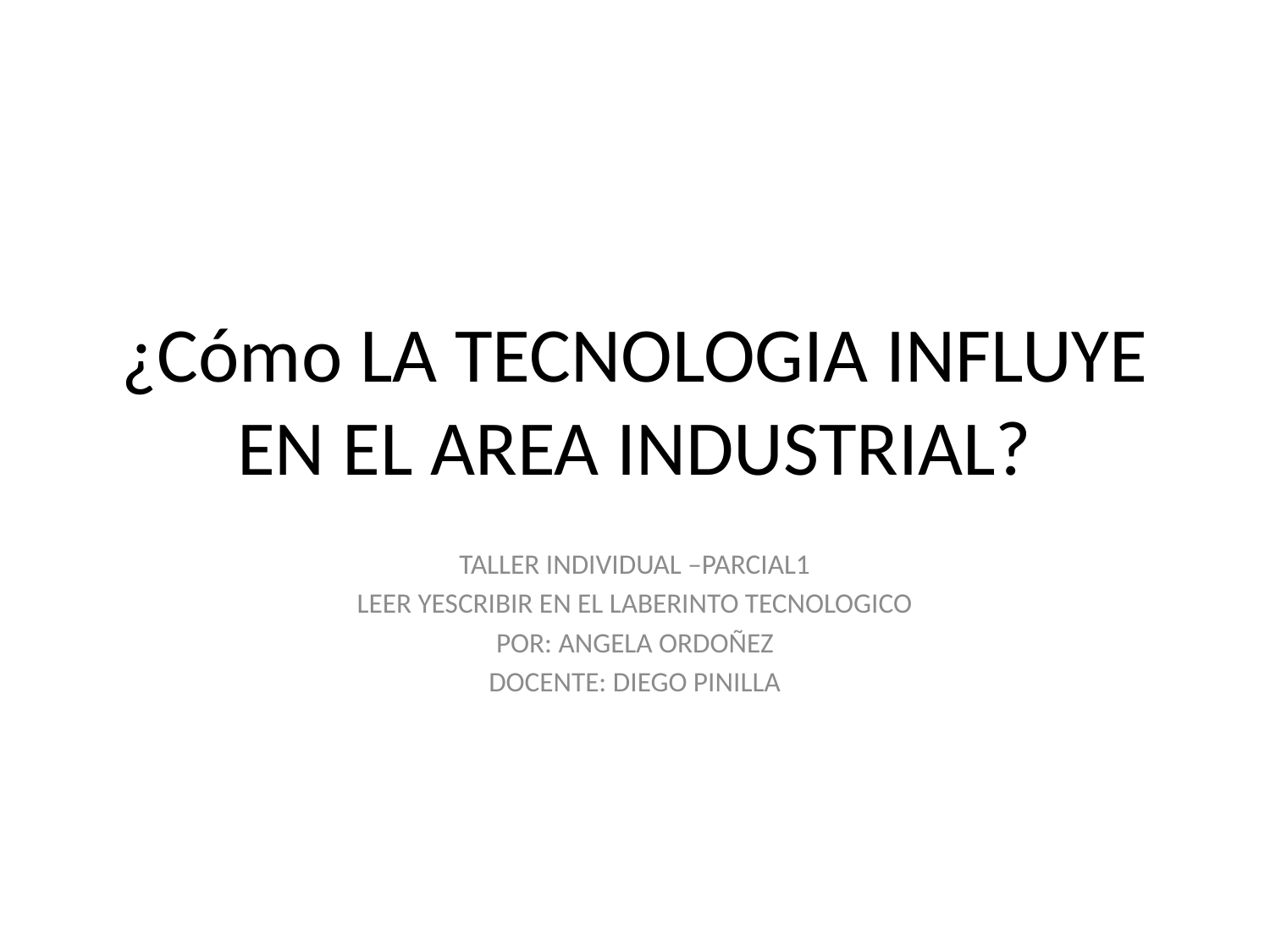

# ¿Cómo LA TECNOLOGIA INFLUYE EN EL AREA INDUSTRIAL?
TALLER INDIVIDUAL –PARCIAL1
LEER YESCRIBIR EN EL LABERINTO TECNOLOGICO
POR: ANGELA ORDOÑEZ
DOCENTE: DIEGO PINILLA